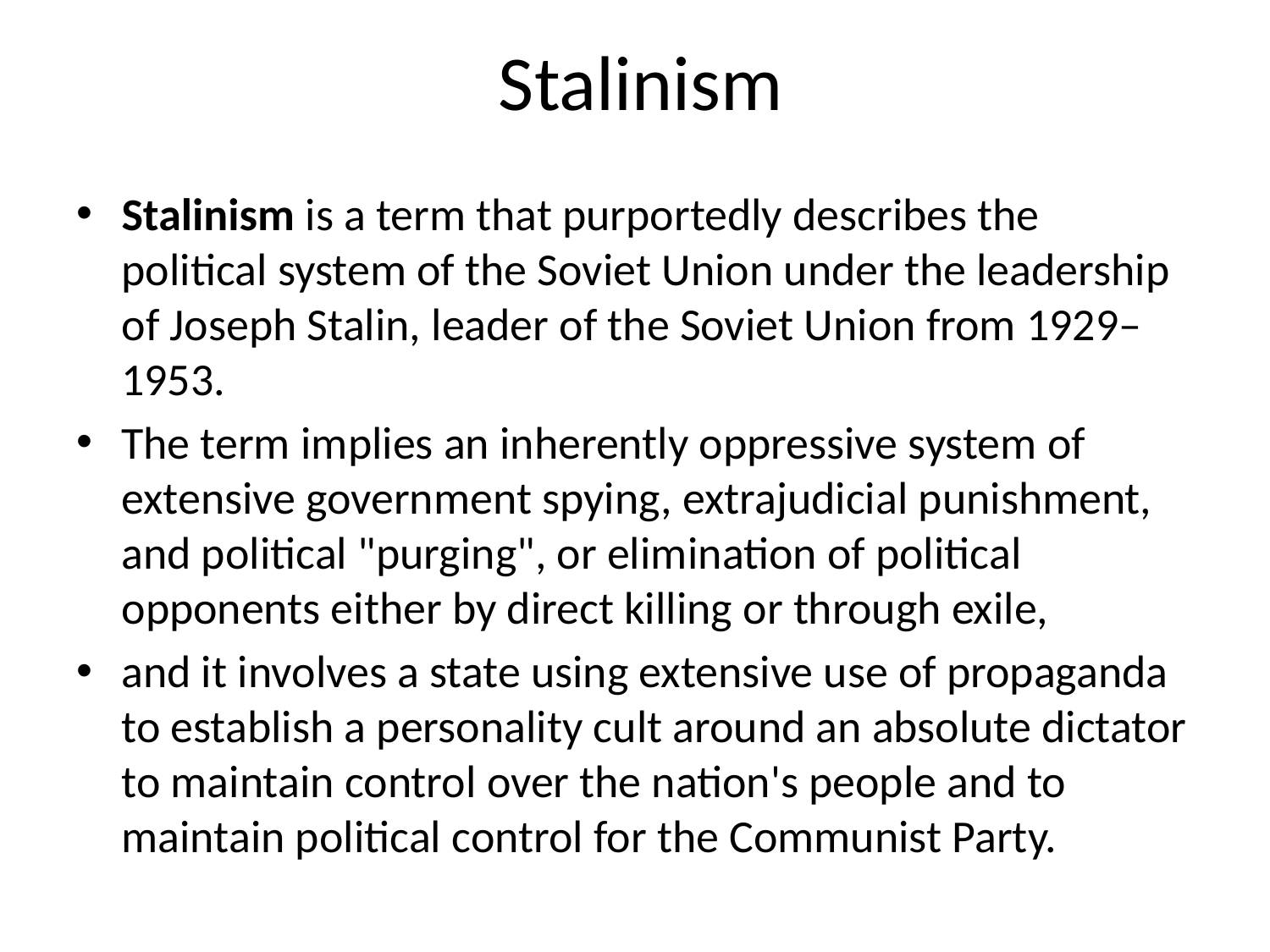

# Stalinism
Stalinism is a term that purportedly describes the political system of the Soviet Union under the leadership of Joseph Stalin, leader of the Soviet Union from 1929–1953.
The term implies an inherently oppressive system of extensive government spying, extrajudicial punishment, and political "purging", or elimination of political opponents either by direct killing or through exile,
and it involves a state using extensive use of propaganda to establish a personality cult around an absolute dictator to maintain control over the nation's people and to maintain political control for the Communist Party.